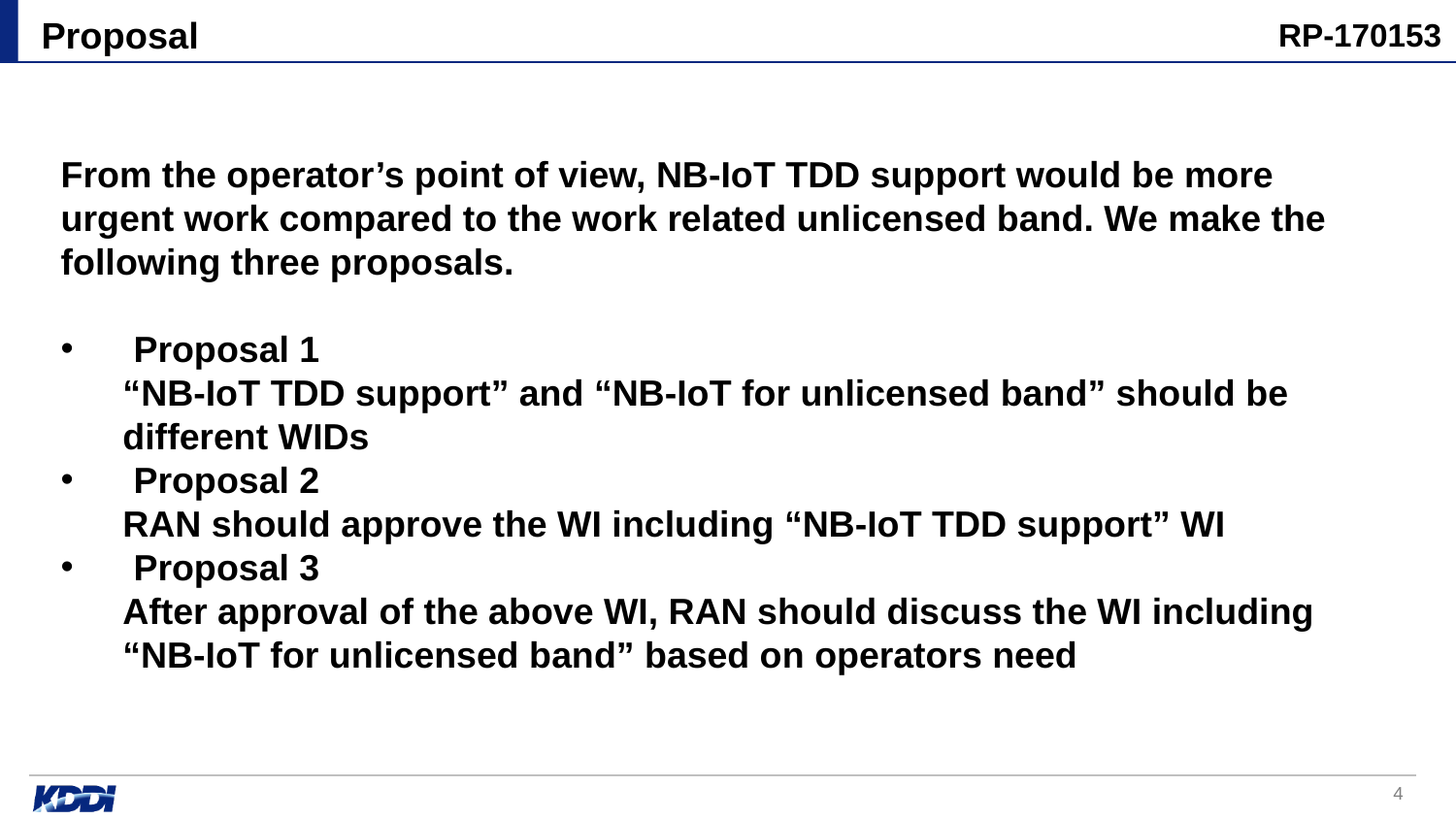

# Proposal
RP-170153
From the operator’s point of view, NB-IoT TDD support would be more urgent work compared to the work related unlicensed band. We make the following three proposals.

Proposal 1
“NB-IoT TDD support” and “NB-IoT for unlicensed band” should be different WIDs
Proposal 2
RAN should approve the WI including “NB-IoT TDD support” WI
Proposal 3
After approval of the above WI, RAN should discuss the WI including “NB-IoT for unlicensed band” based on operators need
4